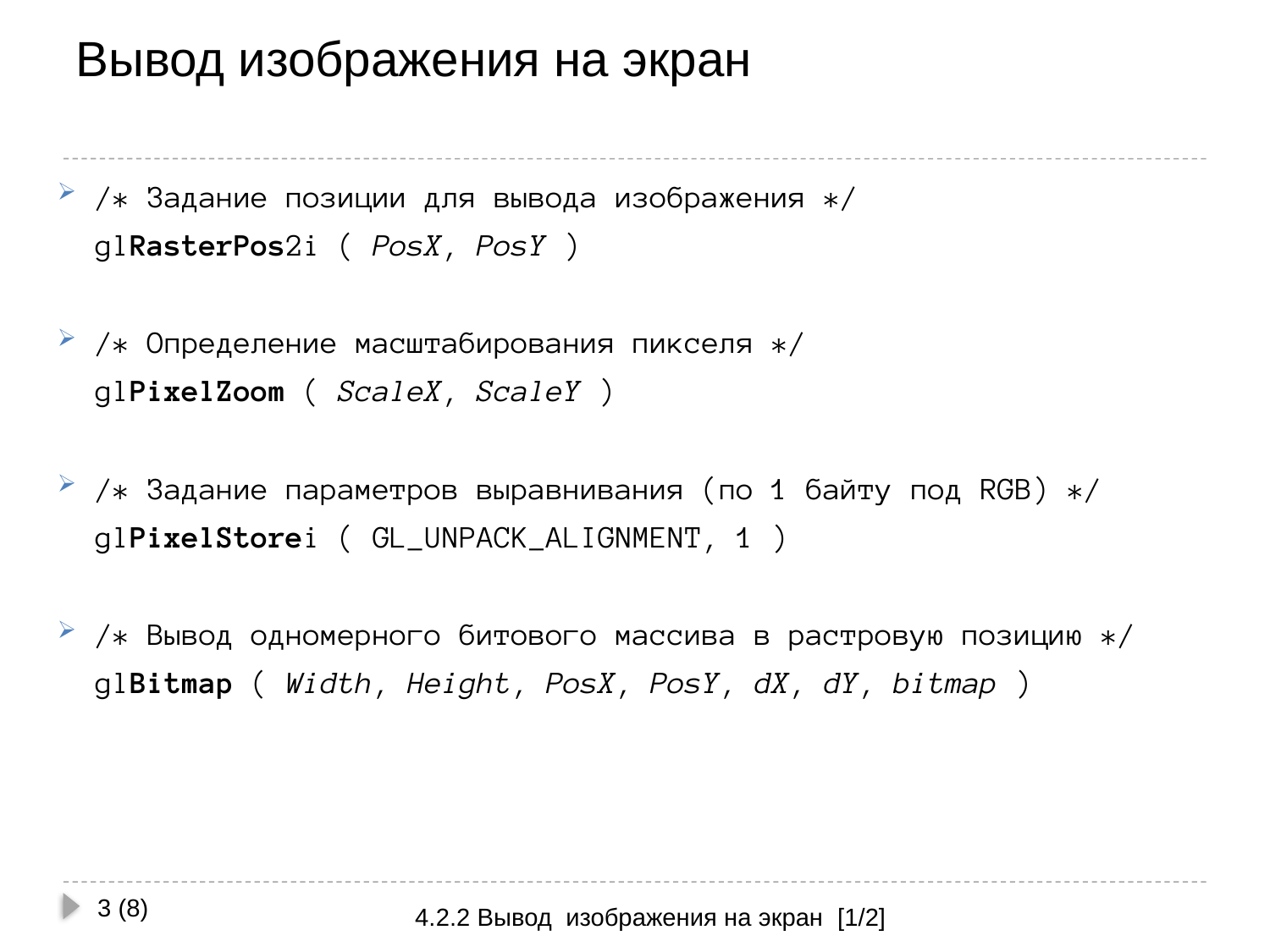

# Вывод изображения на экран
/* Задание позиции для вывода изображения */
	glRasterPos2i ( PosX, PosY )

/* Определение масштабирования пикселя */
	glPixelZoom ( ScaleX, ScaleY )

/* Задание параметров выравнивания (по 1 байту под RGB) */
	glPixelStorei ( GL_UNPACK_ALIGNMENT, 1 )

/* Вывод одномерного битового массива в растровую позицию */
	glBitmap ( Width, Height, PosX, PosY, dX, dY, bitmap )
3 (8)
4.2.2 Вывод  изображения на экран  [1/2]